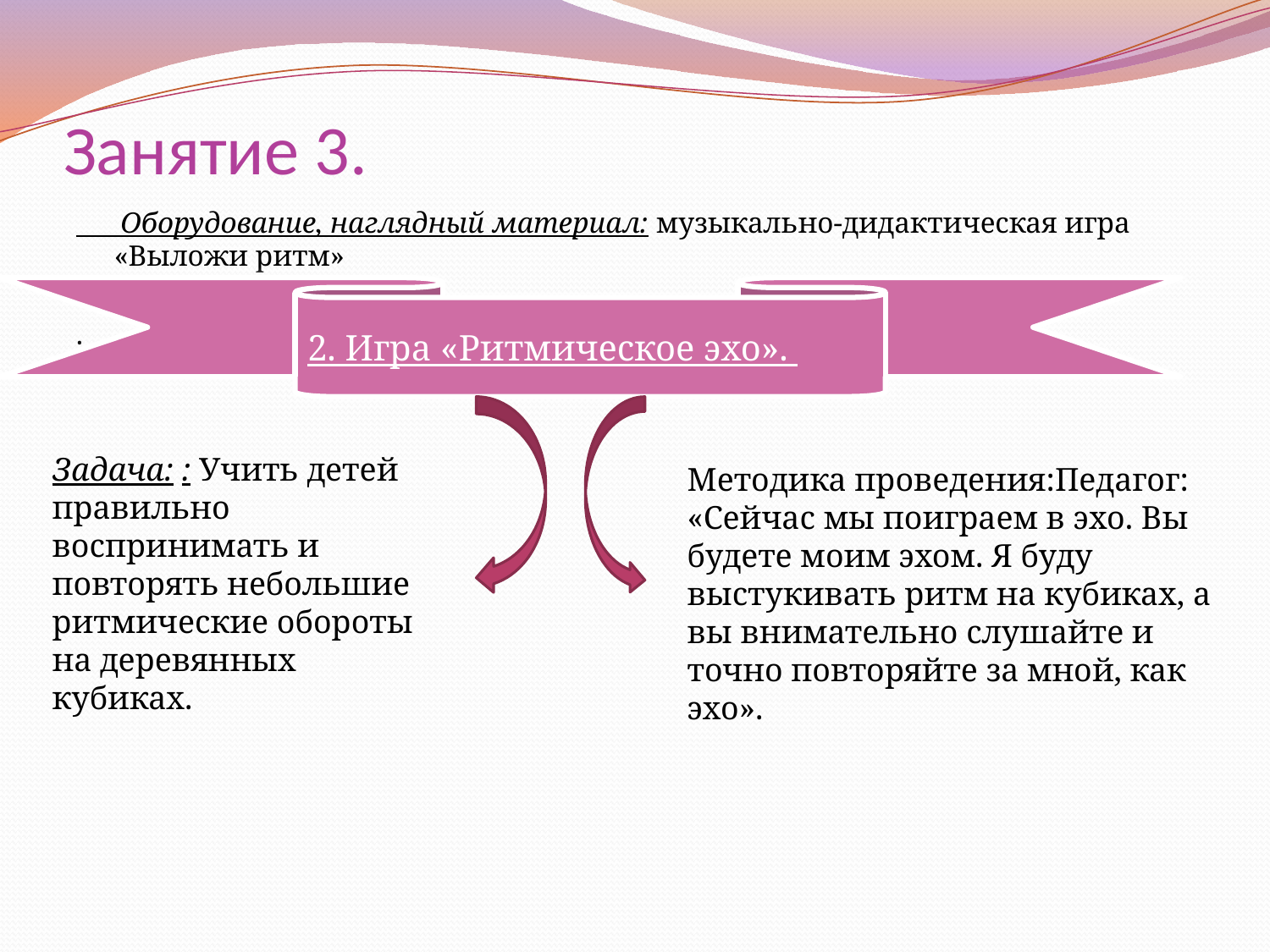

# Занятие 3.
      Оборудование, наглядный материал: музыкально-дидактическая игра «Выложи ритм»
игра «Выложи ритм».
.

2. Игра «Ритмическое эхо».

Задача: : Учить детей правильно воспринимать и повторять небольшие ритмические обороты на деревянных кубиках.

.

Методика проведения:Педагог: «Сейчас мы поиграем в эхо. Вы будете моим эхом. Я буду выстукивать ритм на кубиках, а вы внимательно слушайте и точно повторяйте за мной, как эхо».